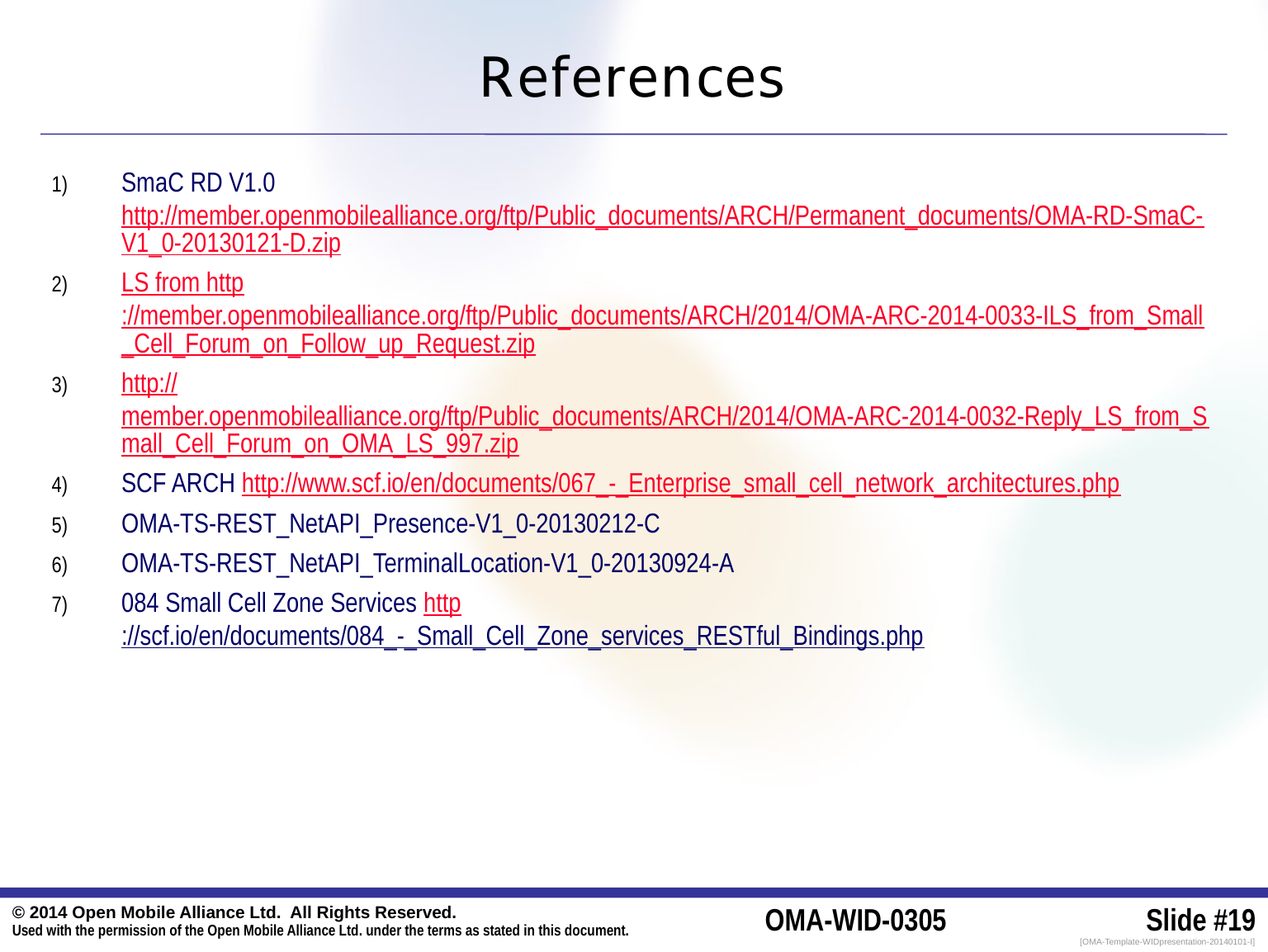

# References
SmaC RD V1.0 http://member.openmobilealliance.org/ftp/Public_documents/ARCH/Permanent_documents/OMA-RD-SmaC-V1_0-20130121-D.zip
LS from http://member.openmobilealliance.org/ftp/Public_documents/ARCH/2014/OMA-ARC-2014-0033-ILS_from_Small_Cell_Forum_on_Follow_up_Request.zip
http://member.openmobilealliance.org/ftp/Public_documents/ARCH/2014/OMA-ARC-2014-0032-Reply_LS_from_Small_Cell_Forum_on_OMA_LS_997.zip
SCF ARCH http://www.scf.io/en/documents/067_-_Enterprise_small_cell_network_architectures.php
OMA-TS-REST_NetAPI_Presence-V1_0-20130212-C
OMA-TS-REST_NetAPI_TerminalLocation-V1_0-20130924-A
084 Small Cell Zone Services http://scf.io/en/documents/084_-_Small_Cell_Zone_services_RESTful_Bindings.php